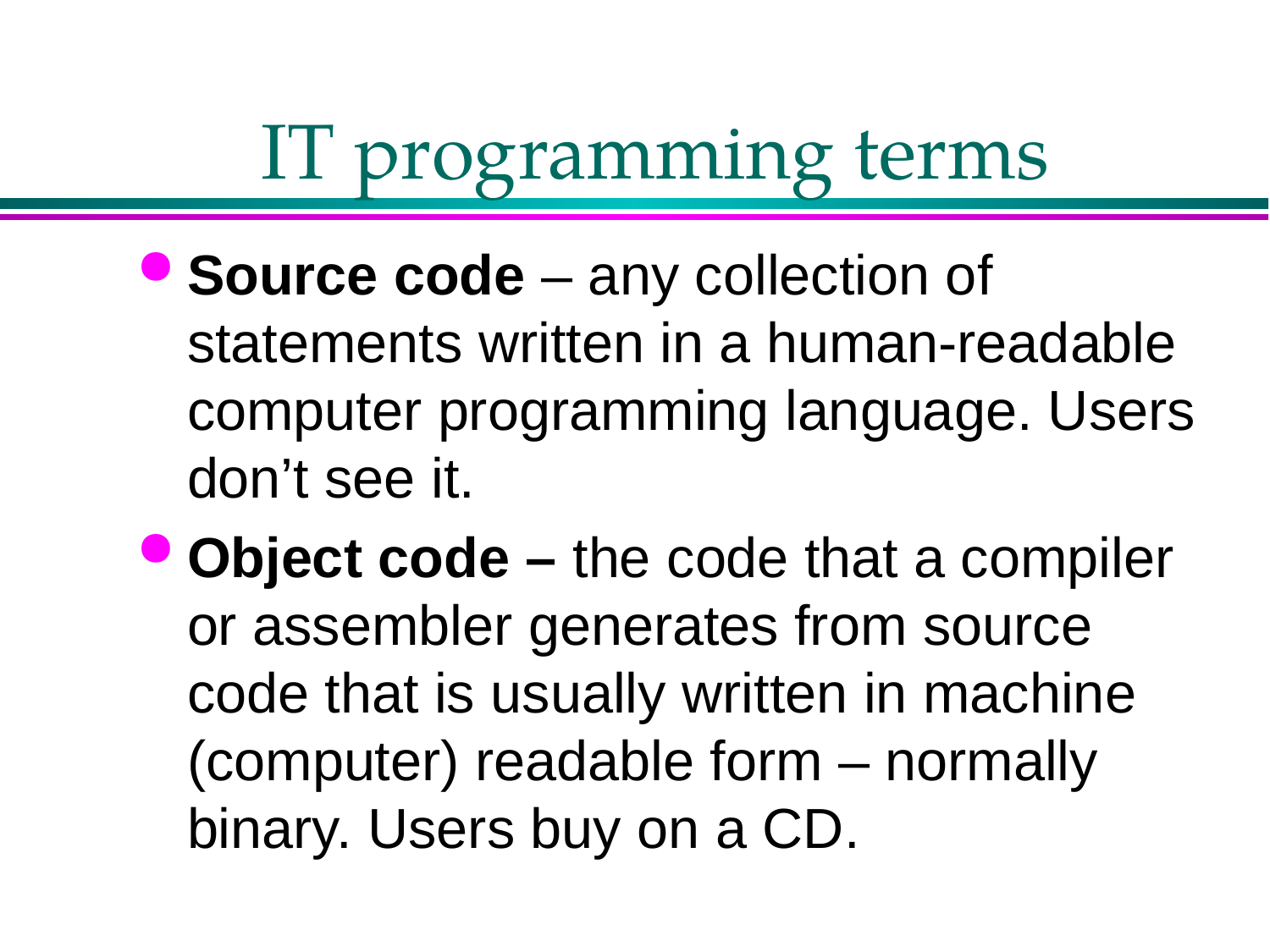

# IT programming terms
Source code – any collection of statements written in a human-readable computer programming language. Users don’t see it.
Object code – the code that a compiler or assembler generates from source code that is usually written in machine (computer) readable form – normally binary. Users buy on a CD.